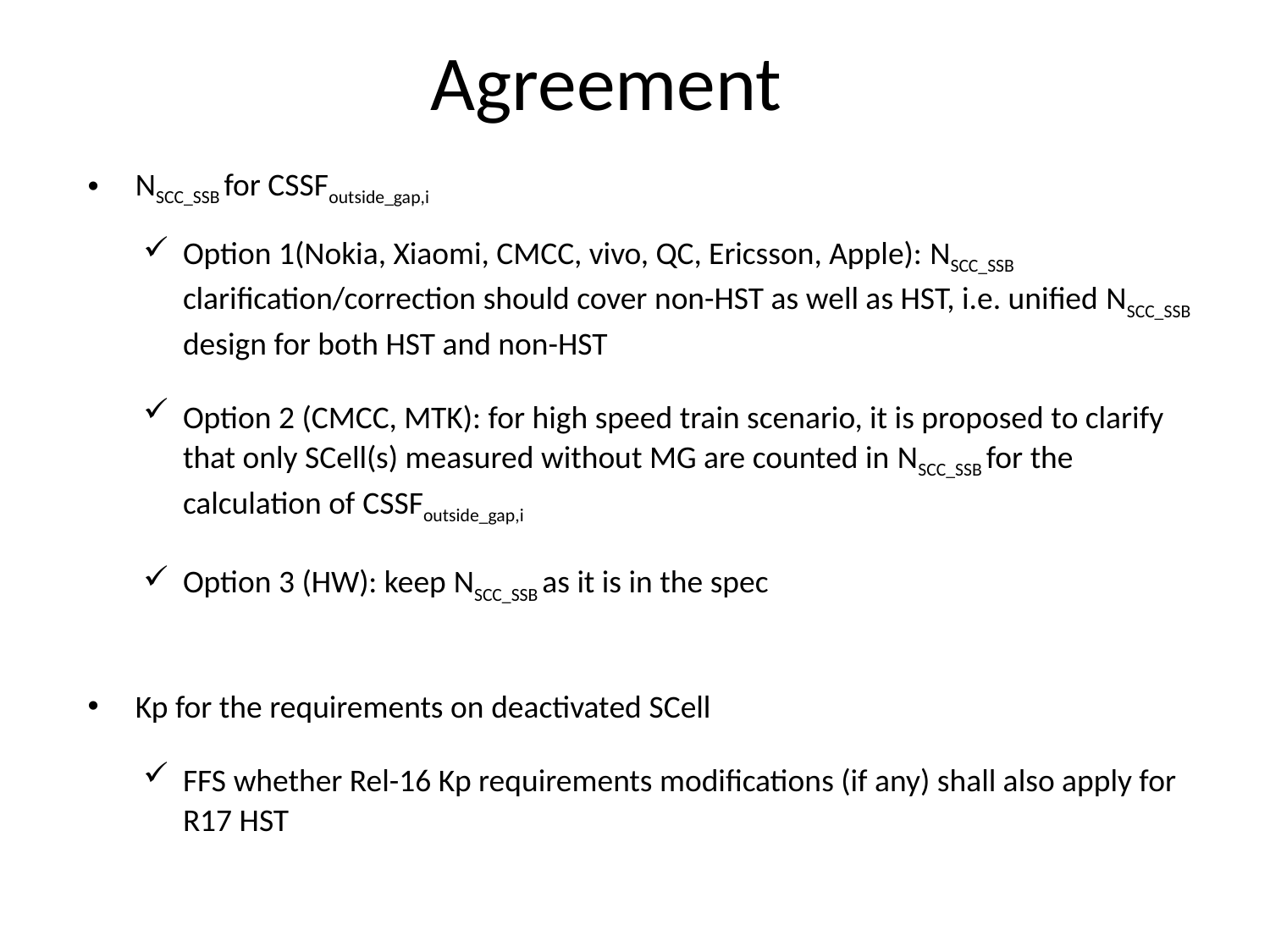

# Agreement
NSCC_SSB for CSSFoutside_gap,i
Option 1(Nokia, Xiaomi, CMCC, vivo, QC, Ericsson, Apple): NSCC_SSB clarification/correction should cover non-HST as well as HST, i.e. unified NSCC_SSB design for both HST and non-HST
Option 2 (CMCC, MTK): for high speed train scenario, it is proposed to clarify that only SCell(s) measured without MG are counted in NSCC_SSB for the calculation of CSSFoutside_gap,i
Option 3 (HW): keep NSCC_SSB as it is in the spec

Kp for the requirements on deactivated SCell
FFS whether Rel-16 Kp requirements modifications (if any) shall also apply for R17 HST